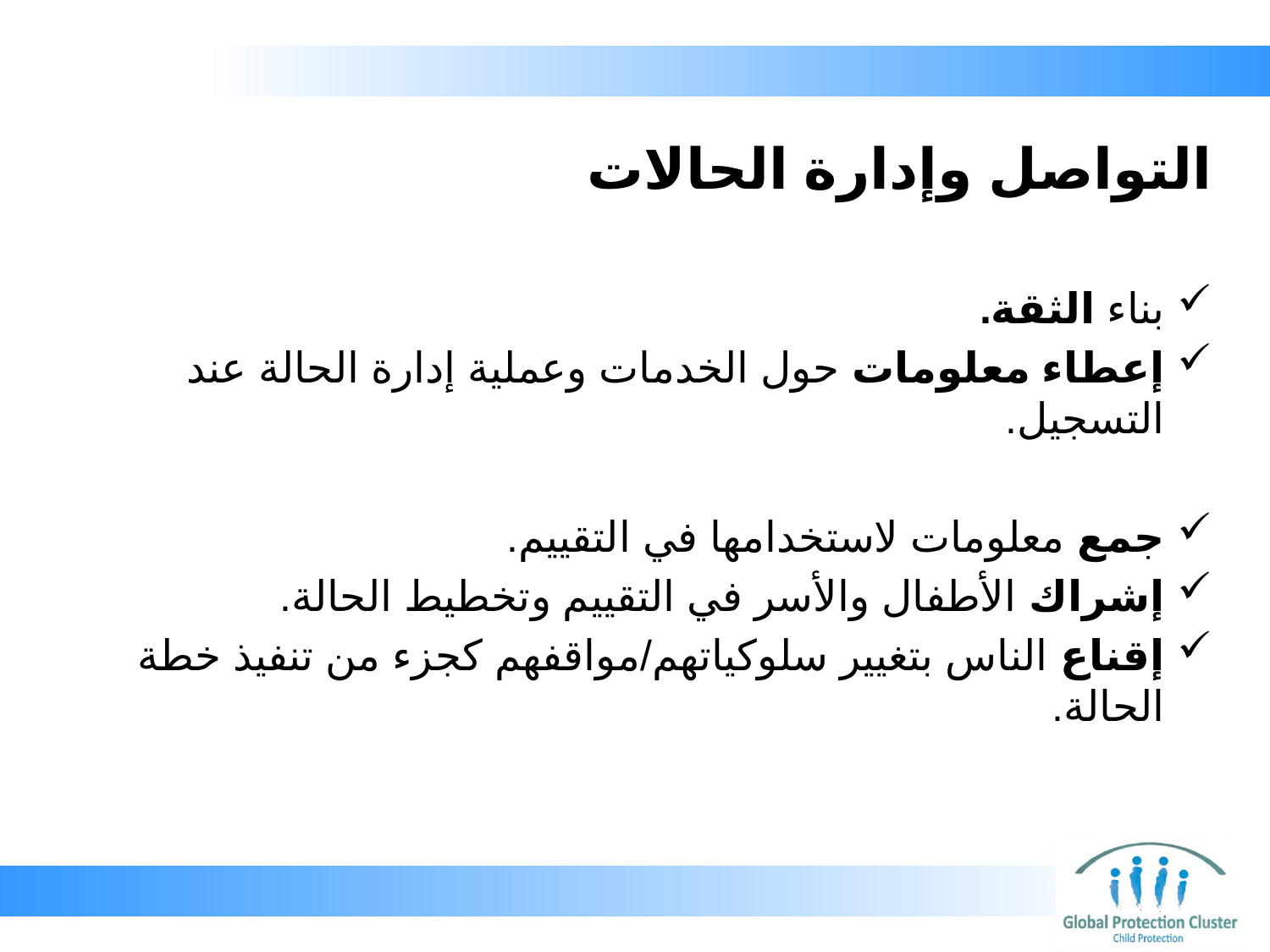

# التواصل وإدارة الحالات

بناء الثقة.
إعطاء معلومات حول الخدمات وعملية إدارة الحالة عند التسجيل.

جمع معلومات لاستخدامها في التقييم.
إشراك الأطفال والأسر في التقييم وتخطيط الحالة.
إقناع الناس بتغيير سلوكياتهم/مواقفهم كجزء من تنفيذ خطة الحالة.